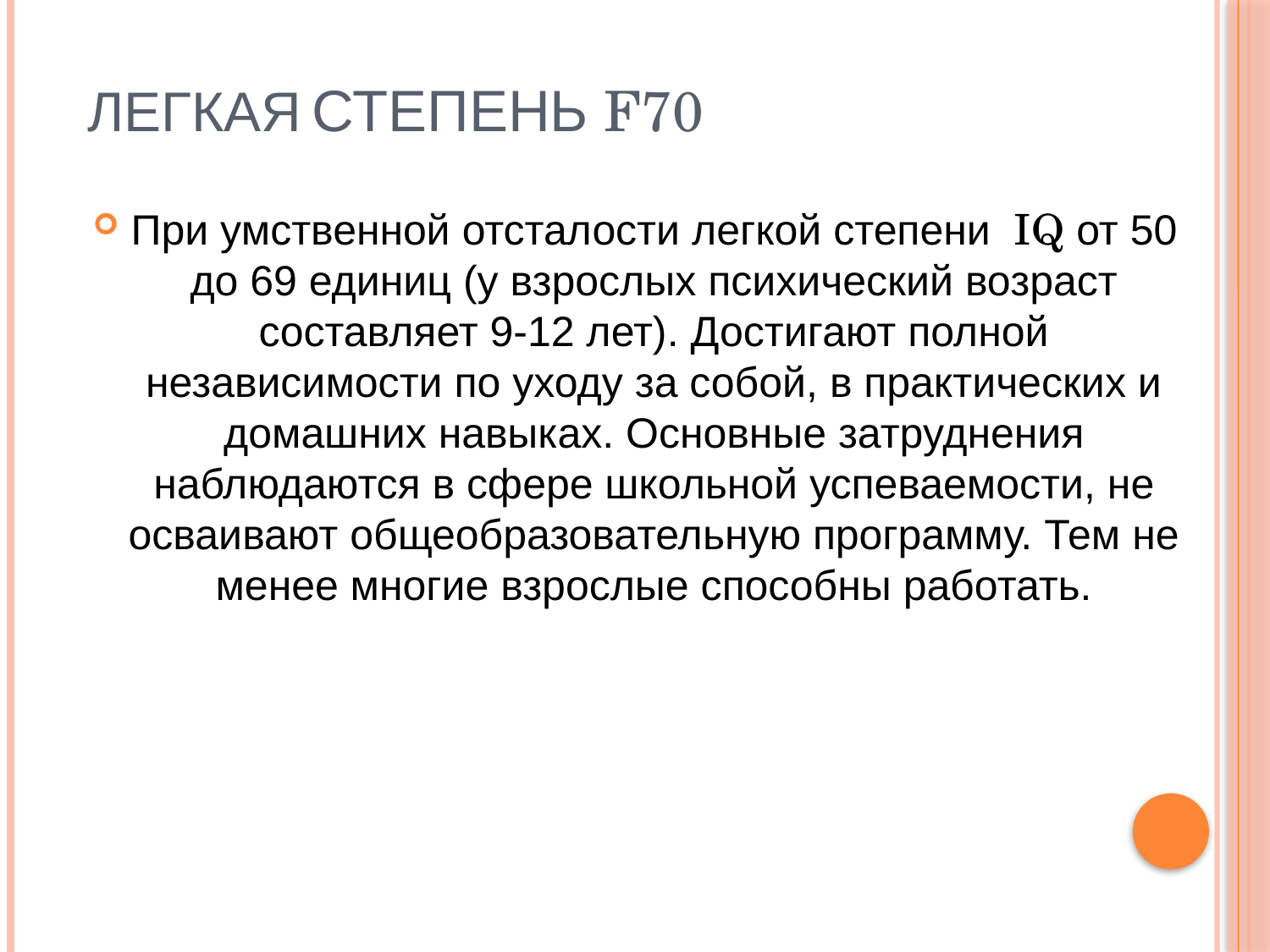

# Легкая степень F70
При умственной отсталости легкой степени  IQ от 50 до 69 единиц (у взрослых психический возраст составляет 9-12 лет). Достигают полной независимости по уходу за собой, в практических и домашних навыках. Основные затруднения наблюдаются в сфере школьной успеваемости, не осваивают общеобразовательную программу. Тем не менее многие взрослые способны работать.